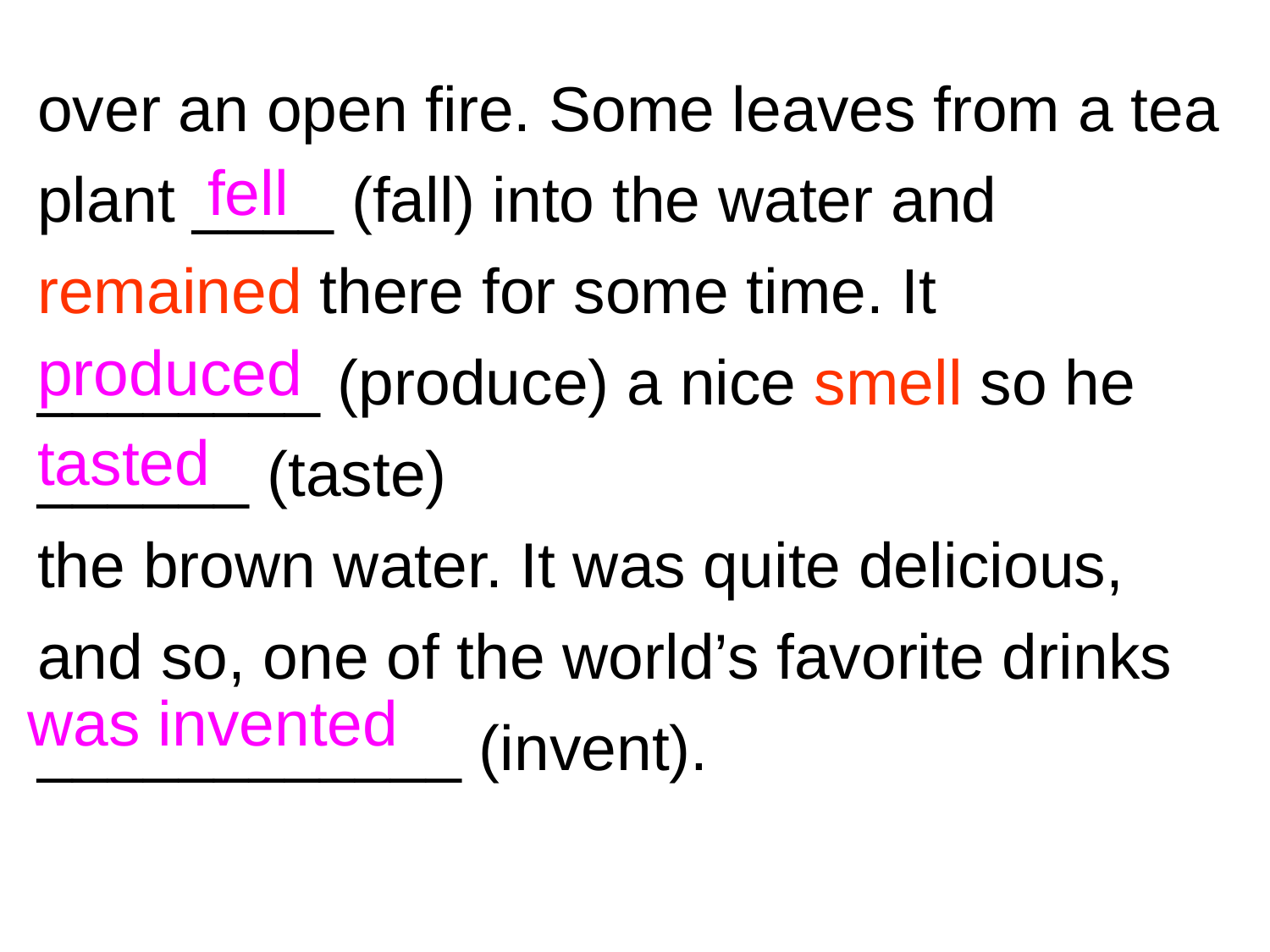

over an open fire. Some leaves from a tea plant ____ (fall) into the water and
remained there for some time. It ________ (produce) a nice smell so he ______ (taste)
the brown water. It was quite delicious, and so, one of the world’s favorite drinks ____________ (invent).
fell
produced
tasted
was invented